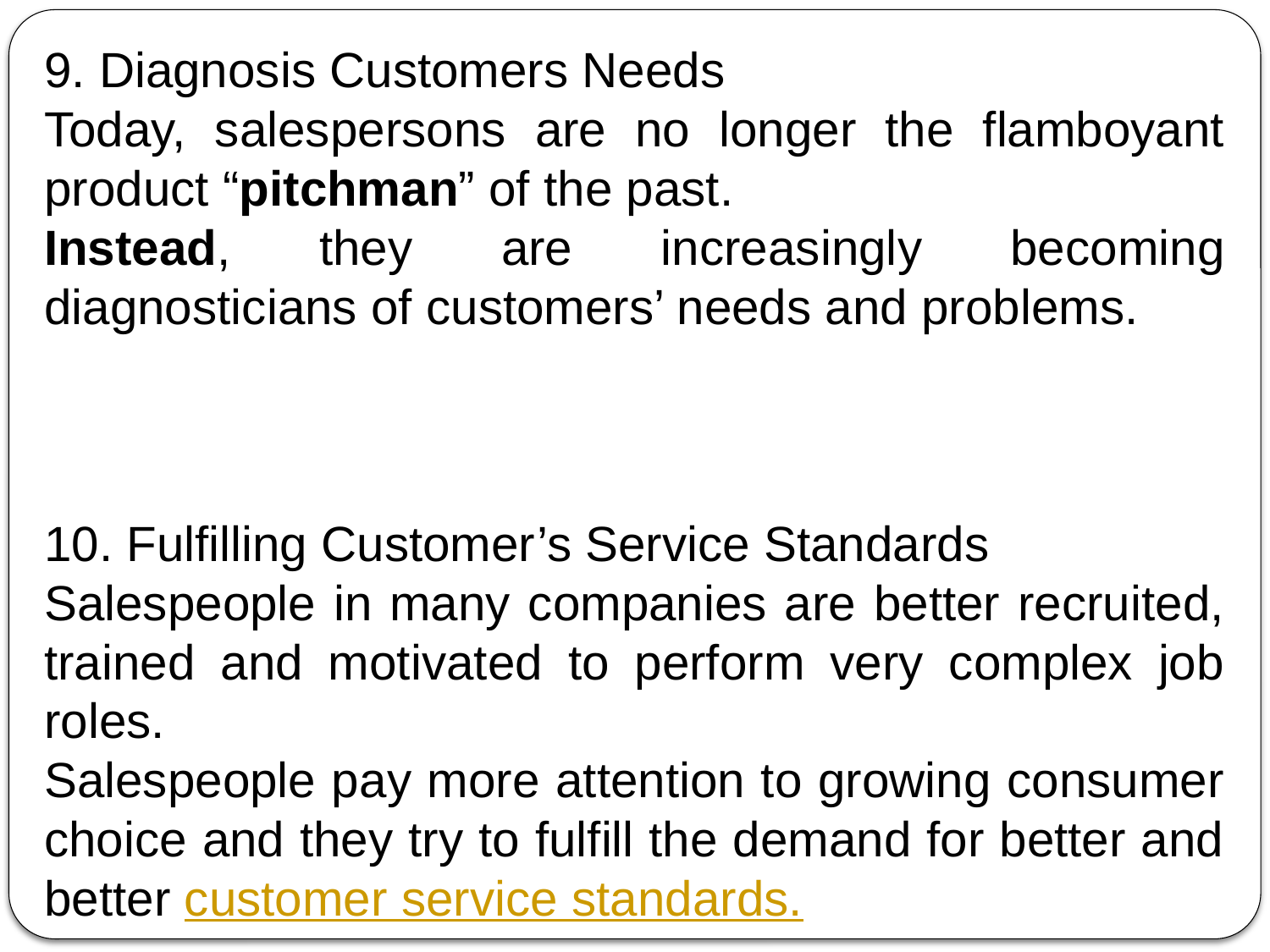

9. Diagnosis Customers Needs
Today, salespersons are no longer the flamboyant product “pitchman” of the past.
Instead, they are increasingly becoming diagnosticians of customers’ needs and problems.

10. Fulfilling Customer’s Service Standards
Salespeople in many companies are better recruited, trained and motivated to perform very complex job roles.
Salespeople pay more attention to growing consumer choice and they try to fulfill the demand for better and better customer service standards.